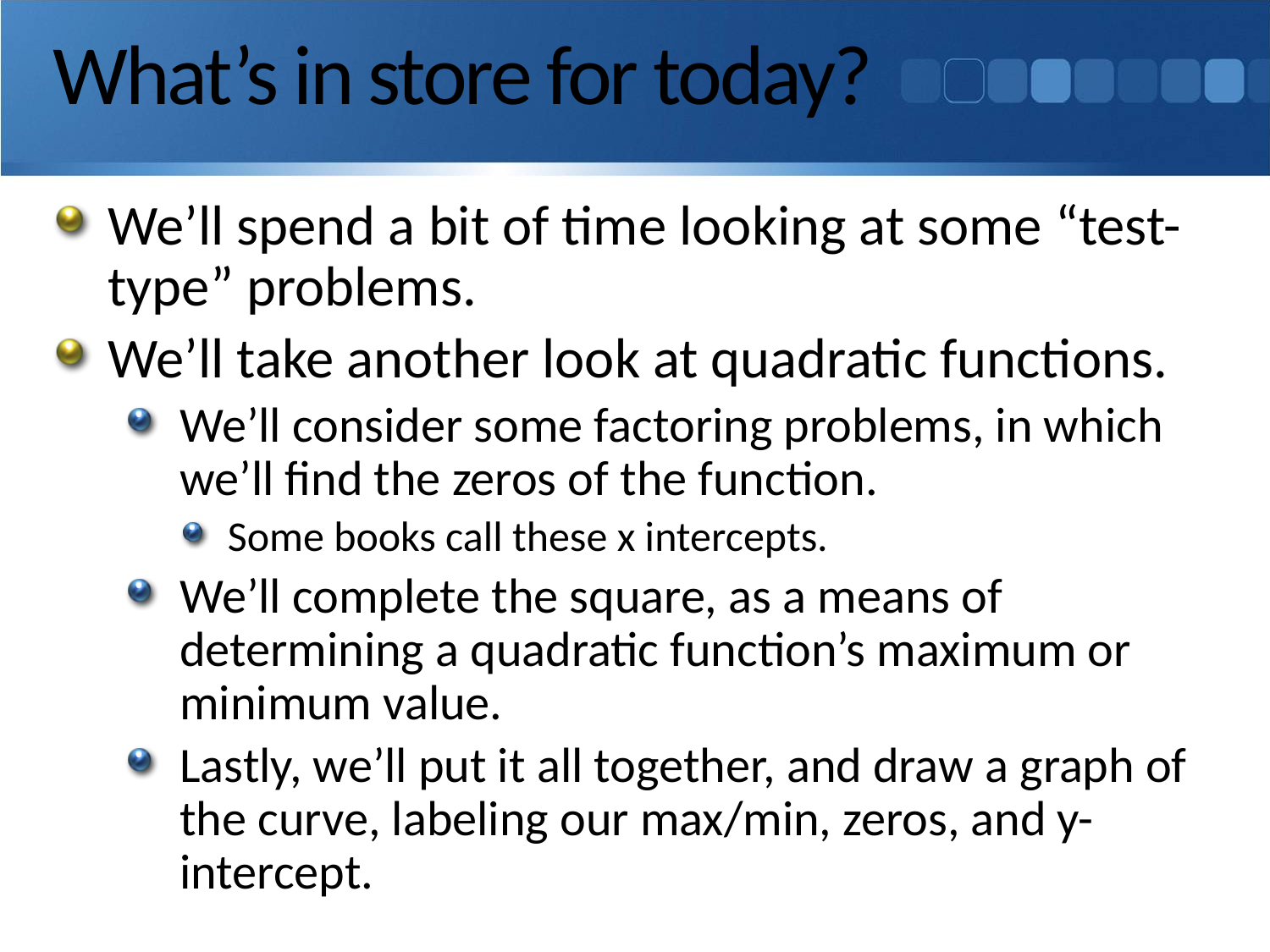

# What’s in store for today?
We’ll spend a bit of time looking at some “test-type” problems.
We’ll take another look at quadratic functions.
We’ll consider some factoring problems, in which we’ll find the zeros of the function.
Some books call these x intercepts.
We’ll complete the square, as a means of determining a quadratic function’s maximum or minimum value.
Lastly, we’ll put it all together, and draw a graph of the curve, labeling our max/min, zeros, and y-intercept.